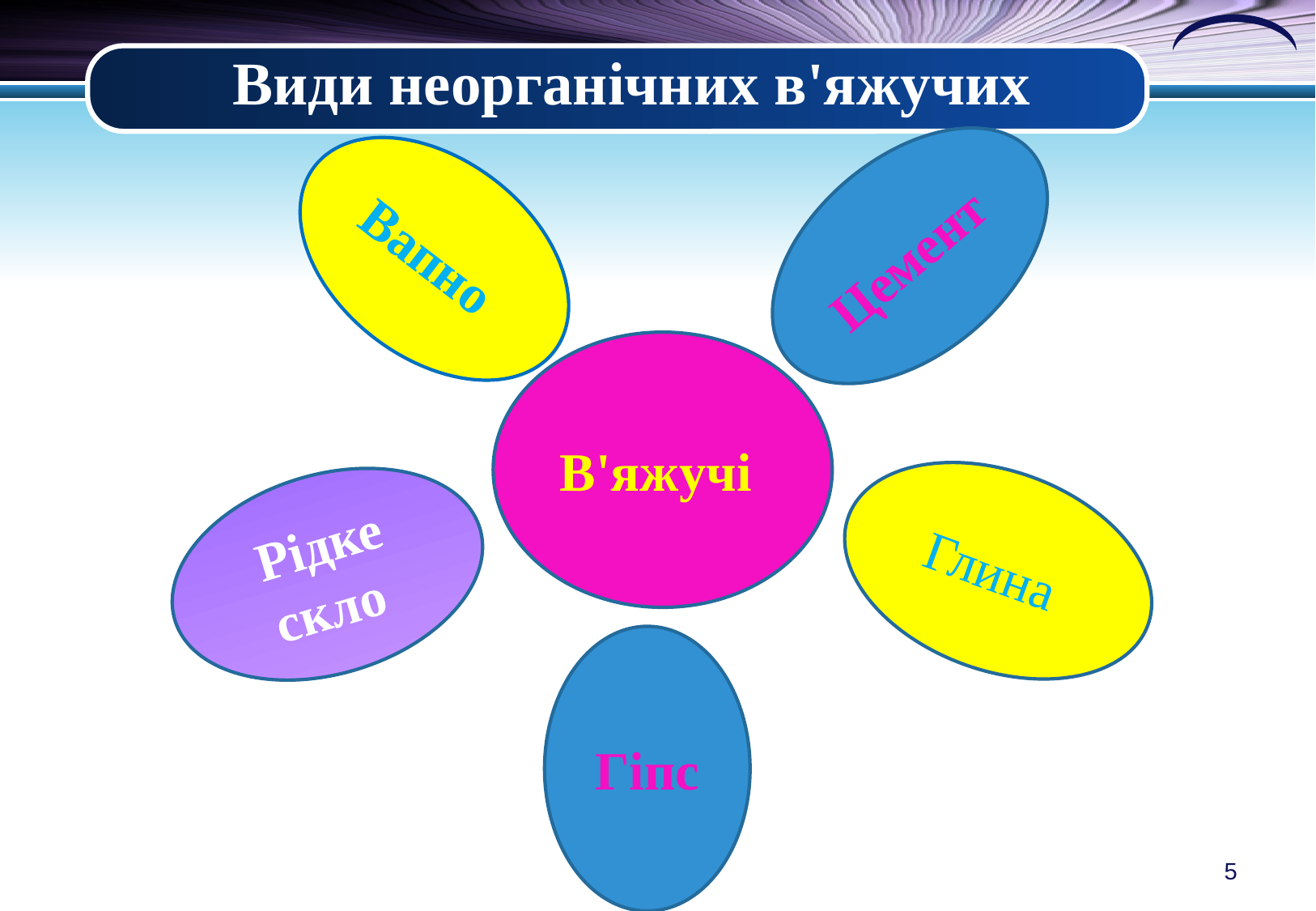

Види неорганічних в'яжучих
Цемент
Вапно
В'яжучі
Глина

Рідке скло

Гіпс
5